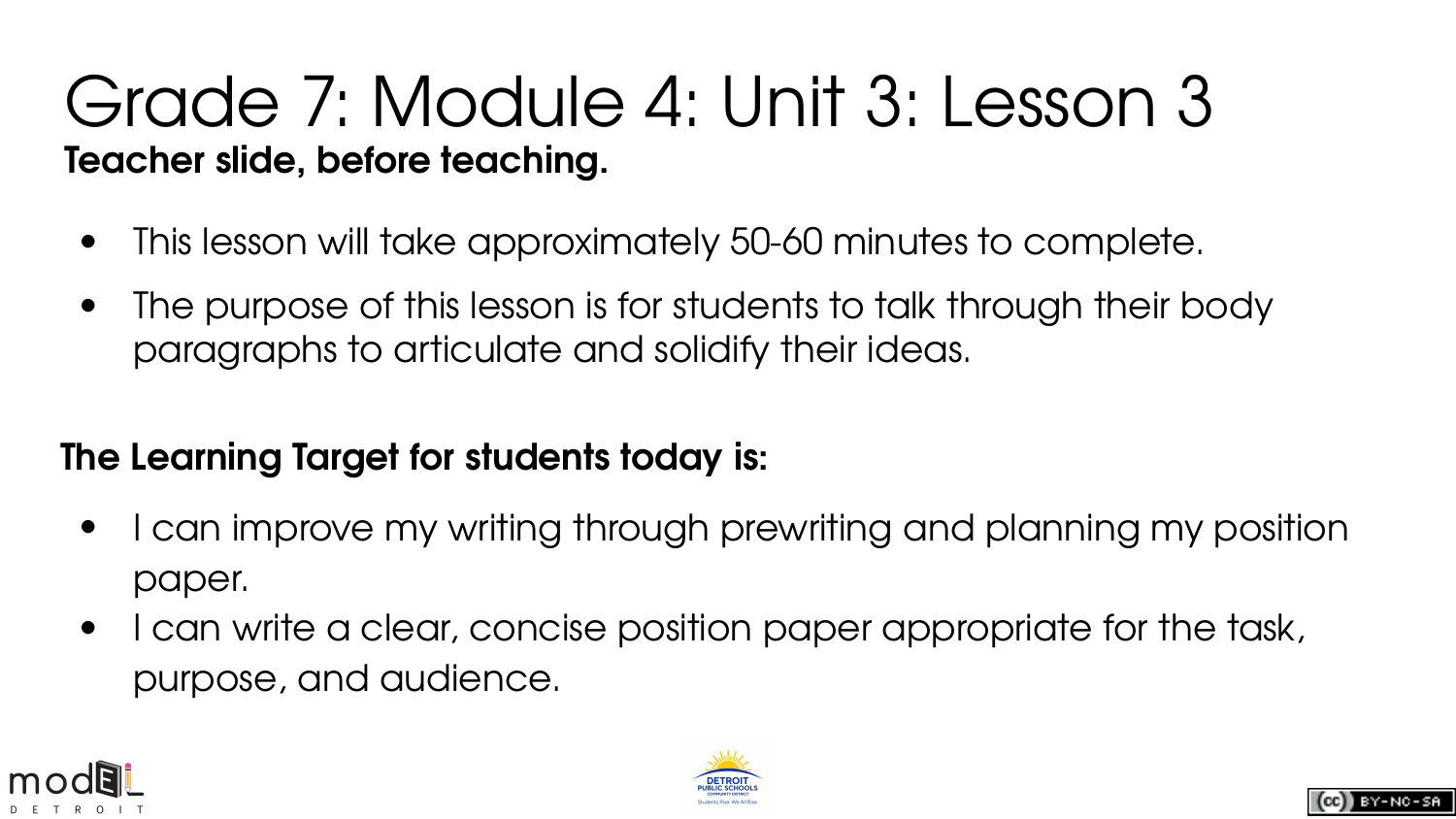

Grade 7: Module 4: Unit 3: Lesson 3
Teacher slide, before teaching.

This lesson will take approximately 50-60 minutes to complete.
The purpose of this lesson is for students to talk through their body paragraphs to articulate and solidify their ideas.

The Learning Target for students today is:
I can improve my writing through prewriting and planning my position paper.
I can write a clear, concise position paper appropriate for the task, purpose, and audience.